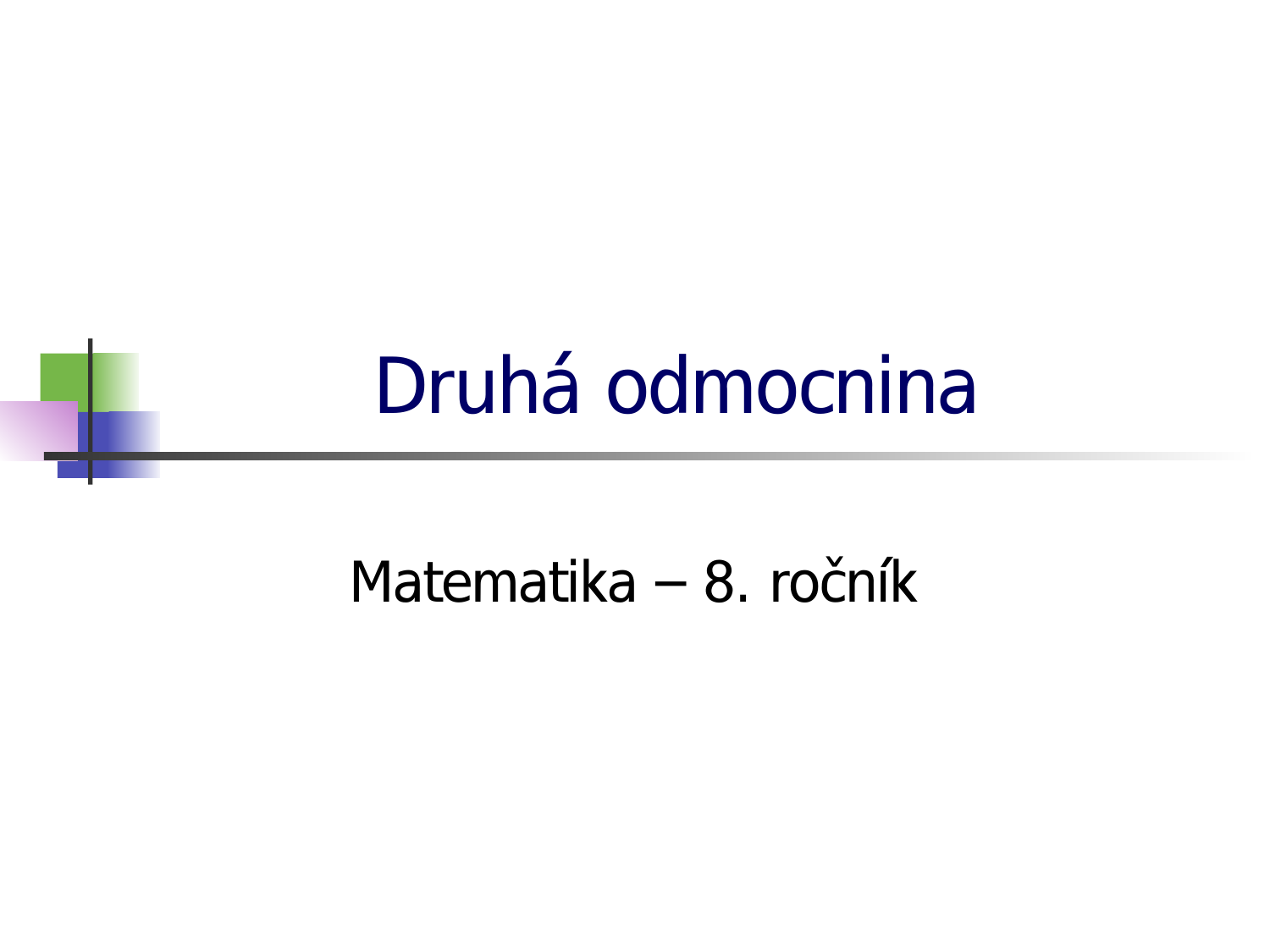

# Druhá odmocnina
Matematika – 8. ročník